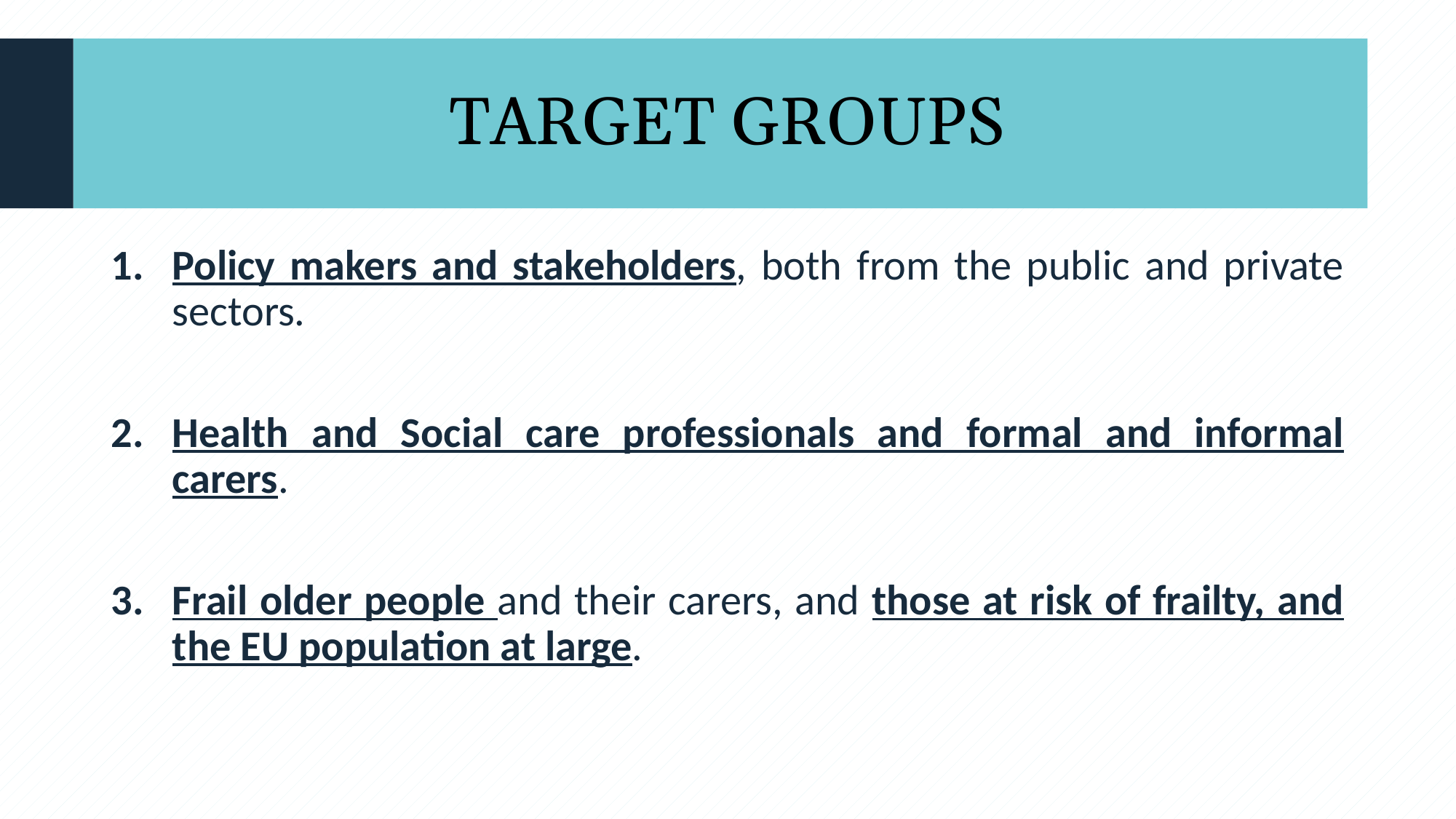

# TARGET GROUPS
Policy makers and stakeholders, both from the public and private sectors.

Health and Social care professionals and formal and informal carers.

Frail older people and their carers, and those at risk of frailty, and the EU population at large.